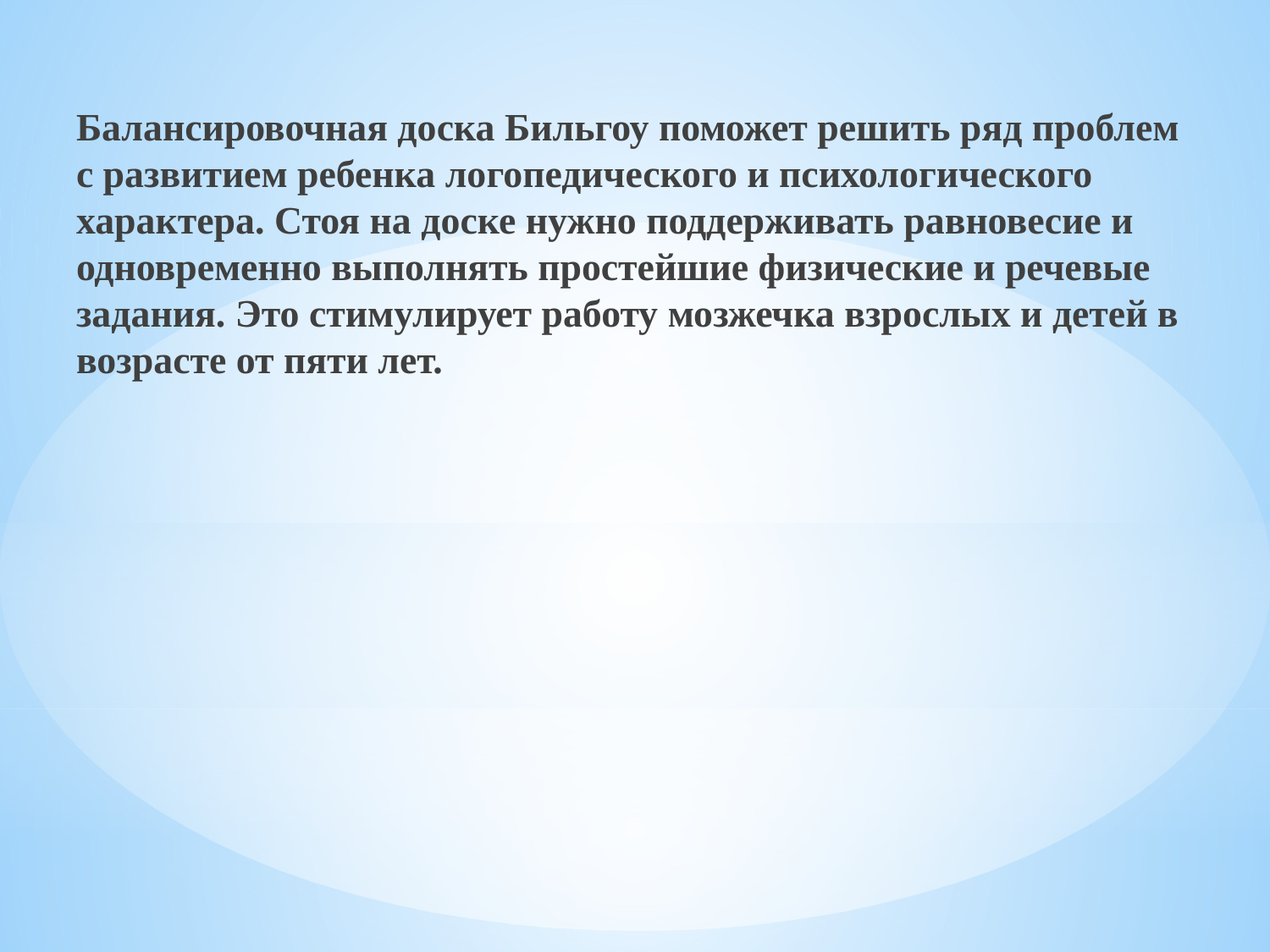

Балансировочная доска Бильгоу поможет решить ряд проблем с развитием ребенка логопедического и психологического характера. Стоя на доске нужно поддерживать равновесие и одновременно выполнять простейшие физические и речевые задания. Это стимулирует работу мозжечка взрослых и детей в возрасте от пяти лет.